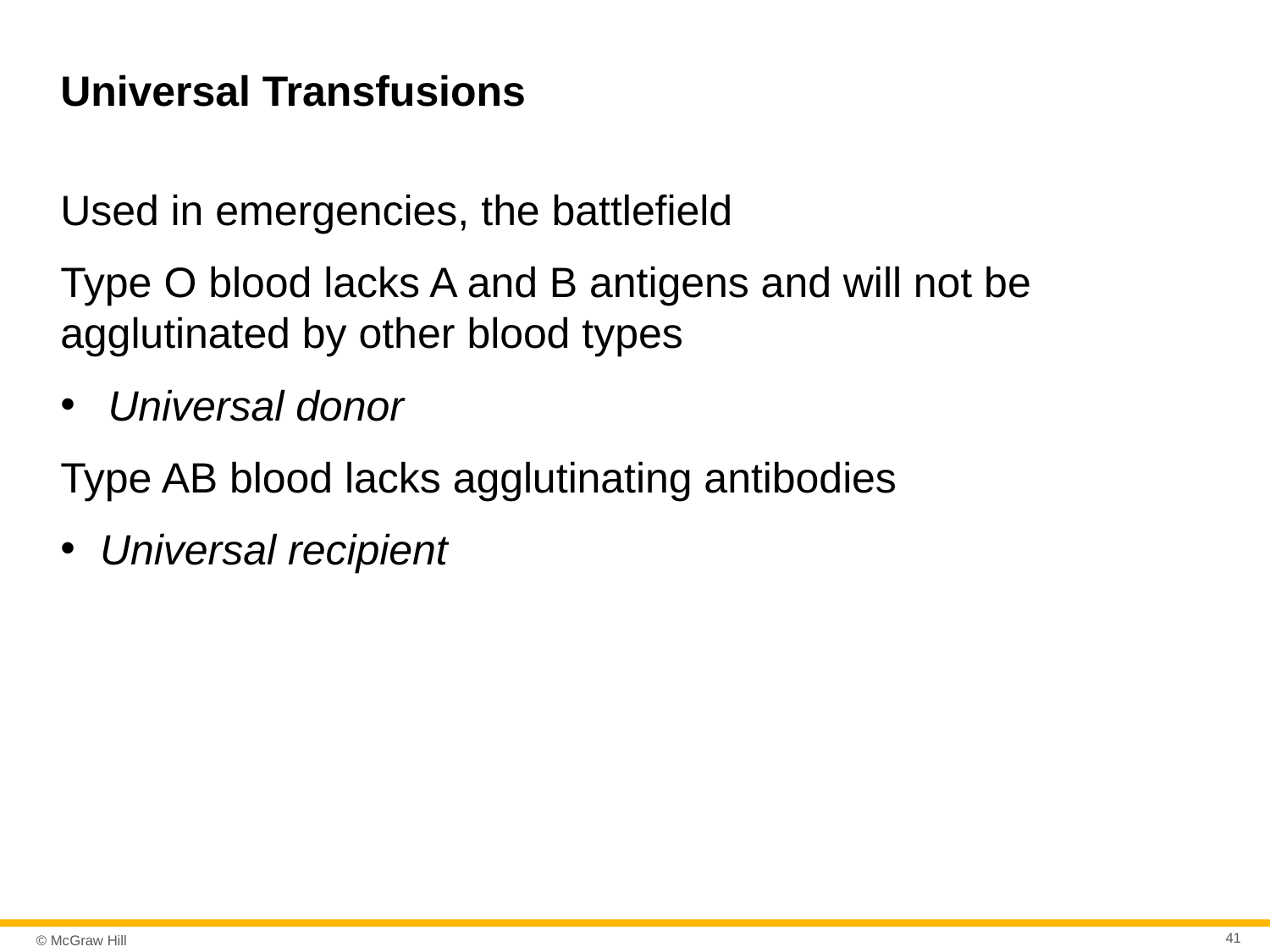

# Universal Transfusions
Used in emergencies, the battlefield
Type O blood lacks A and B antigens and will not be agglutinated by other blood types
Universal donor
Type AB blood lacks agglutinating antibodies
Universal recipient